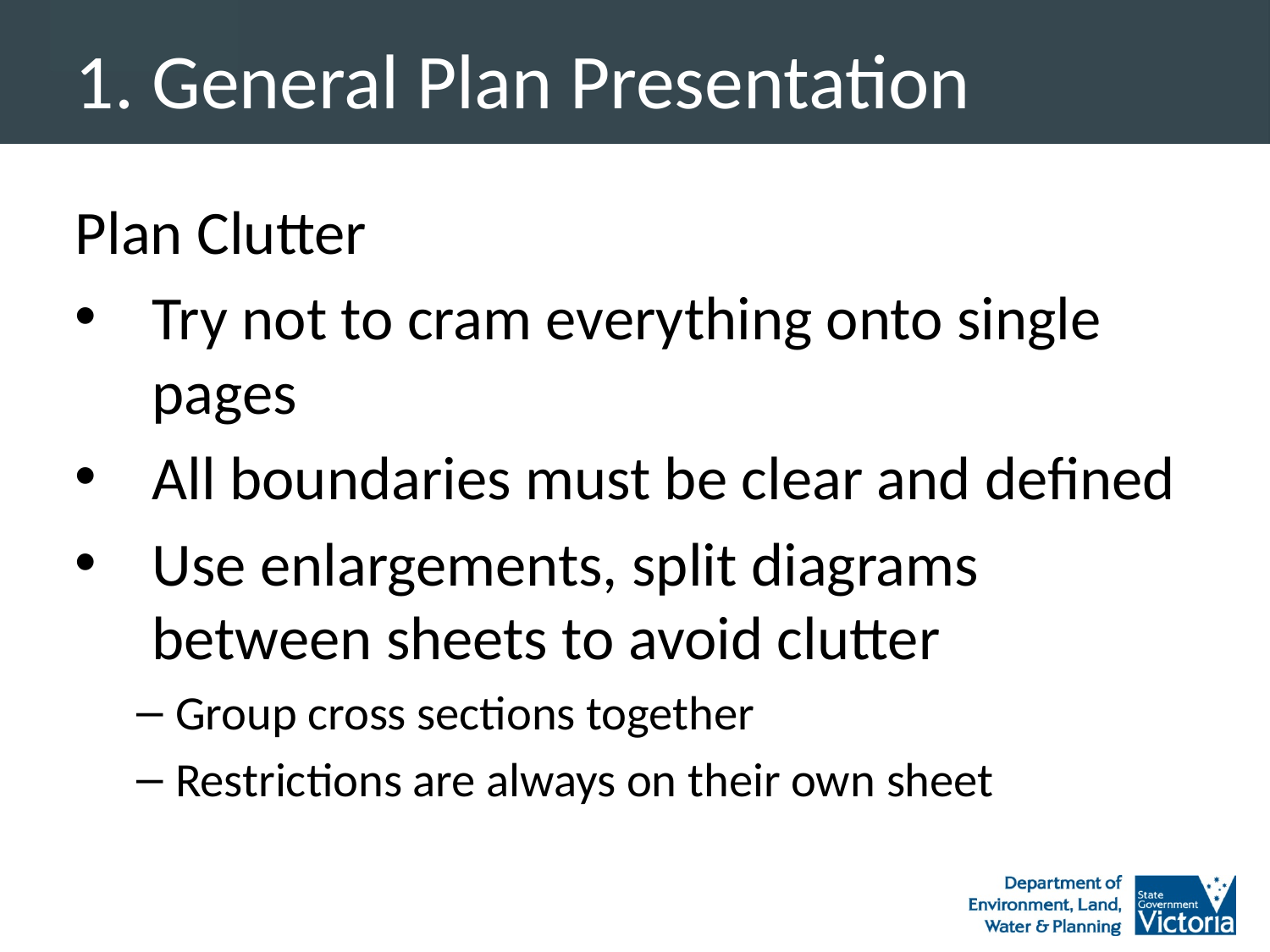

# 1. General Plan Presentation
Plan Clutter
Try not to cram everything onto single pages
All boundaries must be clear and defined
Use enlargements, split diagrams between sheets to avoid clutter
Group cross sections together
Restrictions are always on their own sheet